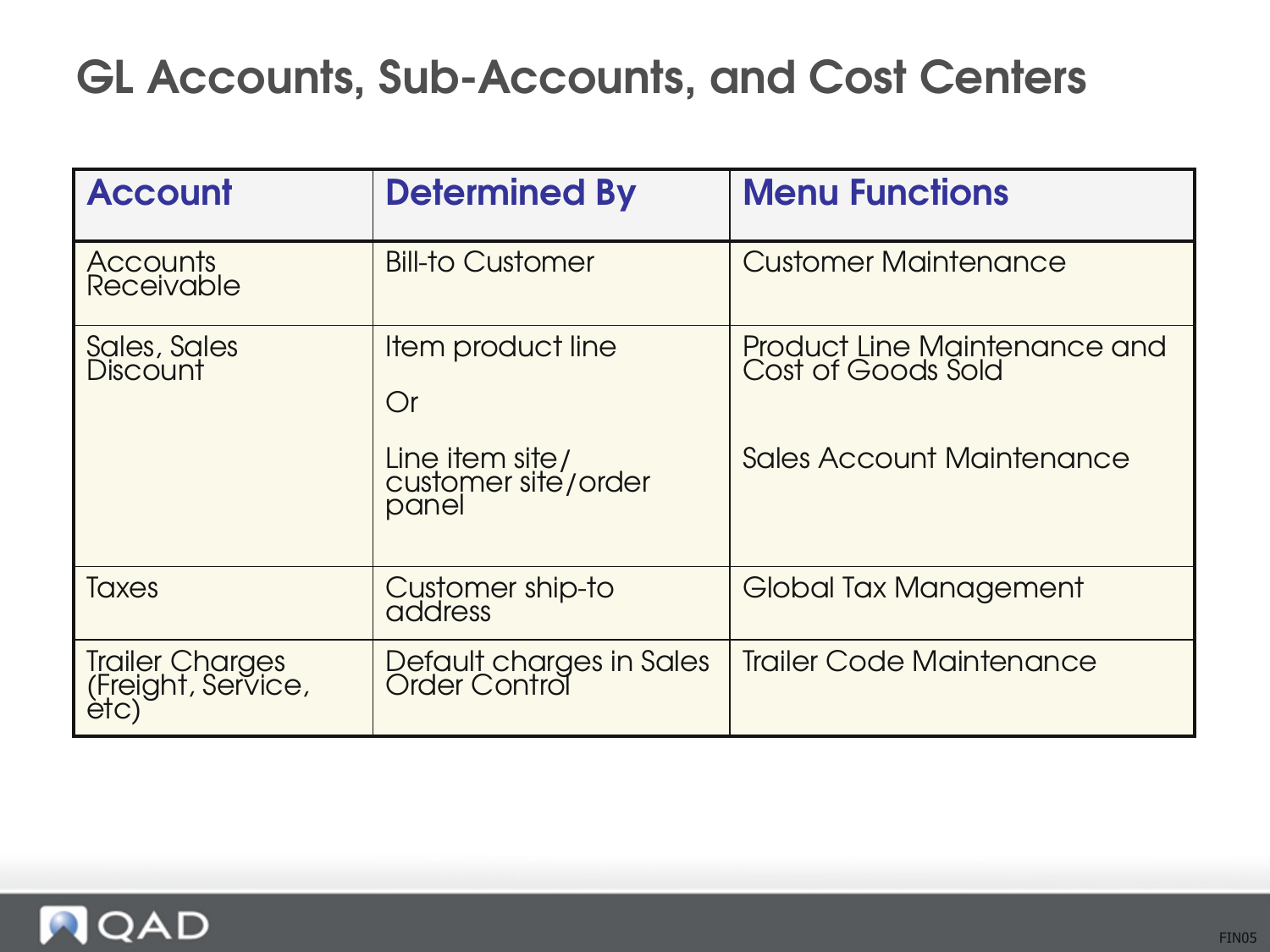

# GL Accounts, Sub-Accounts, and Cost Centers
| Account | Determined By | Menu Functions |
| --- | --- | --- |
| Accounts Receivable | Bill-to Customer | Customer Maintenance |
| Sales, Sales Discount | Item product line Or Line item site/ customer site/order panel | Product Line Maintenance and Cost of Goods Sold Sales Account Maintenance |
| Taxes | Customer ship-to address | Global Tax Management |
| Trailer Charges (Freight, Service, etc) | Default charges in Sales Order Control | Trailer Code Maintenance |
FIN05